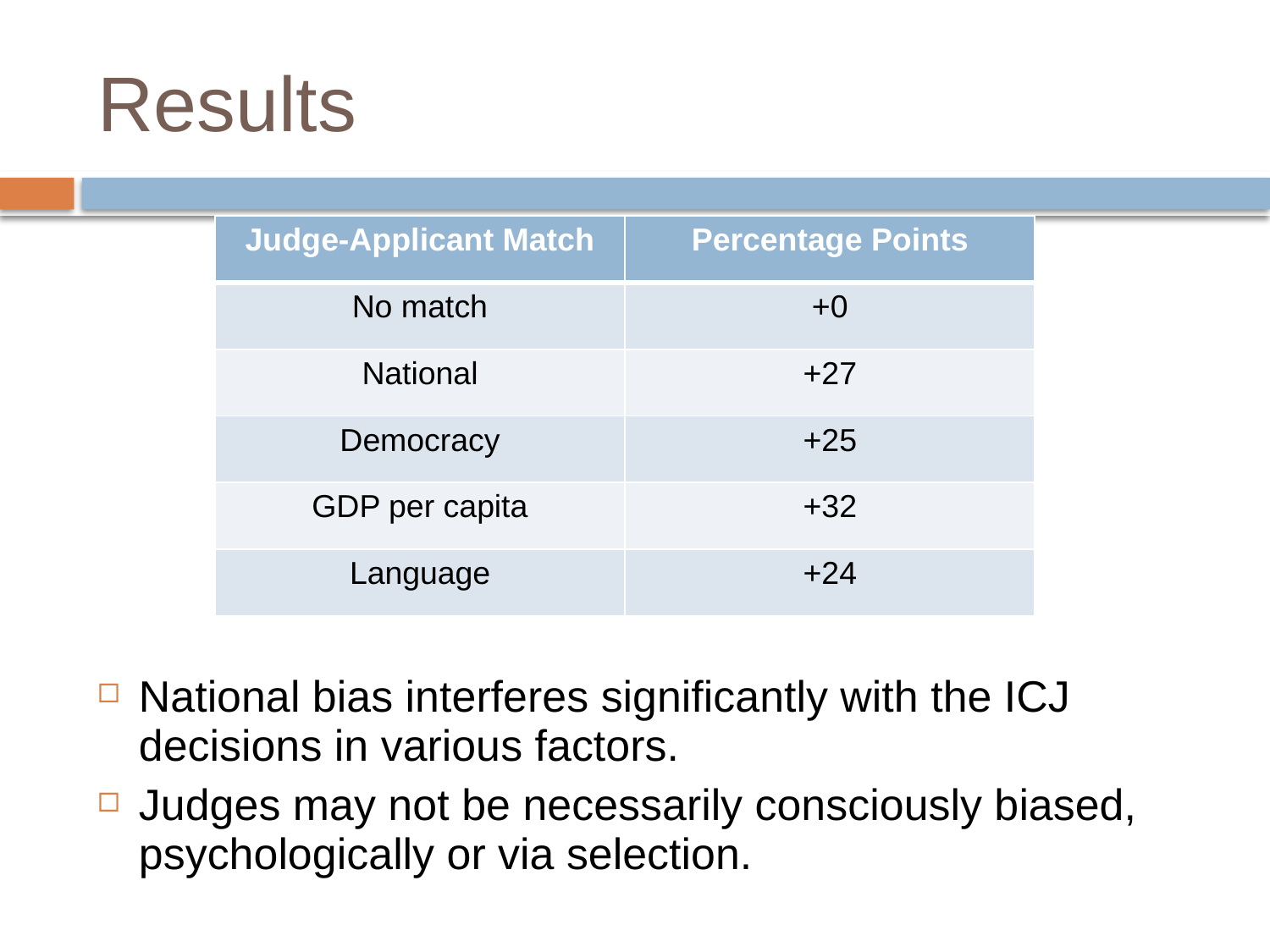

# Results
| Judge-Applicant Match | Percentage Points |
| --- | --- |
| No match | +0 |
| National | +27 |
| Democracy | +25 |
| GDP per capita | +32 |
| Language | +24 |
National bias interferes significantly with the ICJ decisions in various factors.
Judges may not be necessarily consciously biased, psychologically or via selection.